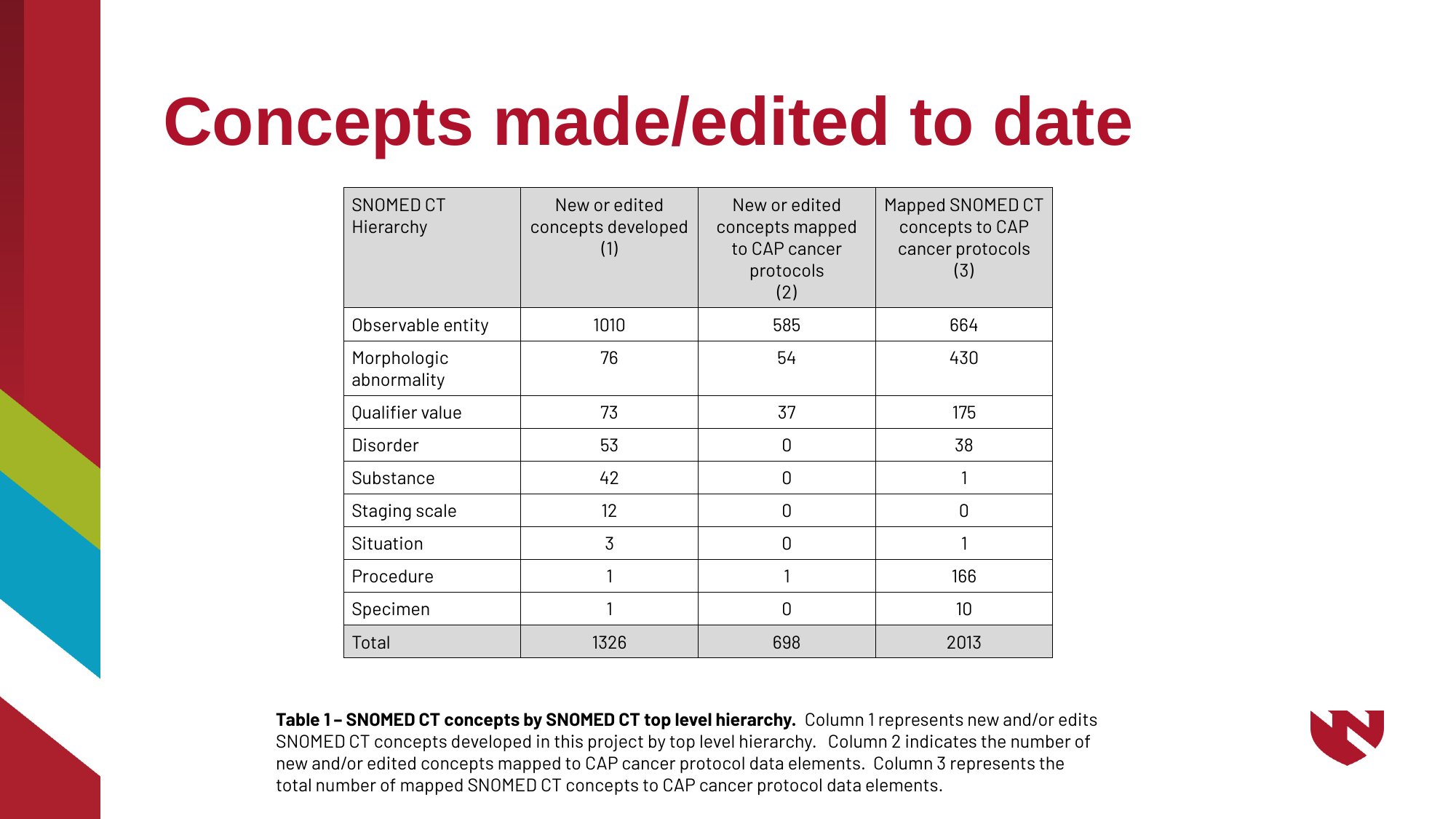

# Concepts made/edited to date
| SNOMED CT Hierarchy | New or edited concepts developed (1) | New or edited concepts mapped to CAP cancer protocols (2) | Mapped SNOMED CT concepts to CAP cancer protocols (3) |
| --- | --- | --- | --- |
| Observable entity | 1010 | 585 | 664 |
| Morphologic abnormality | 76 | 54 | 430 |
| Qualifier value | 73 | 37 | 175 |
| Disorder | 53 | 0 | 38 |
| Substance | 42 | 0 | 1 |
| Staging scale | 12 | 0 | 0 |
| Situation | 3 | 0 | 1 |
| Procedure | 1 | 1 | 166 |
| Specimen | 1 | 0 | 10 |
| Total | 1326 | 698 | 2013 |

Table 1 – SNOMED CT concepts by SNOMED CT top level hierarchy.  Column 1 represents new and/or edits SNOMED CT concepts developed in this project by top level hierarchy.   Column 2 indicates the number of new and/or edited concepts mapped to CAP cancer protocol data elements.  Column 3 represents the total number of mapped SNOMED CT concepts to CAP cancer protocol data elements.